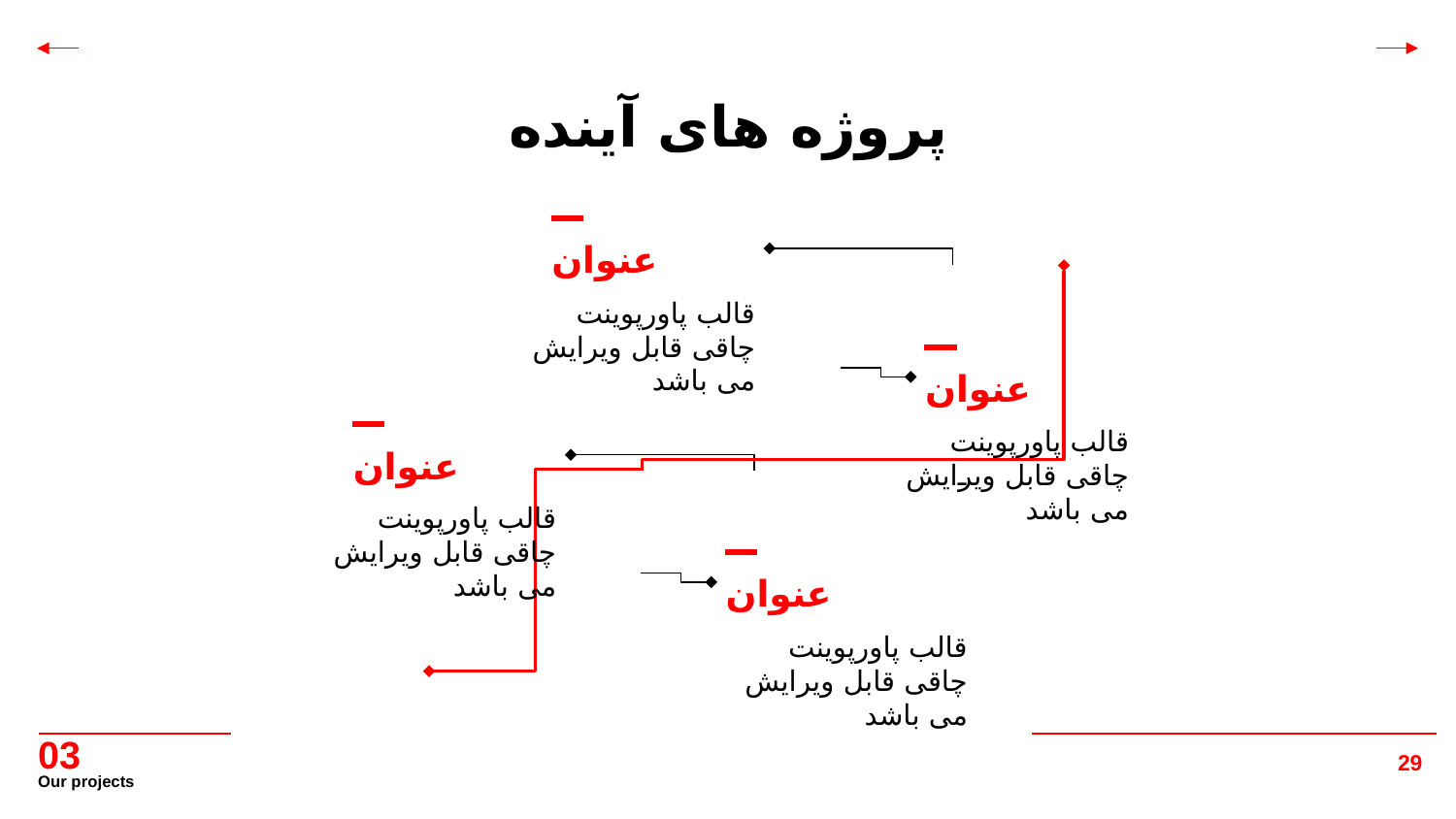

پروژه های آینده
عنوان

قالب پاورپوینت چاقی قابل ویرایش می باشد
عنوان

قالب پاورپوینت چاقی قابل ویرایش می باشد
عنوان

قالب پاورپوینت چاقی قابل ویرایش می باشد
عنوان

قالب پاورپوینت چاقی قابل ویرایش می باشد
03
# Our projects